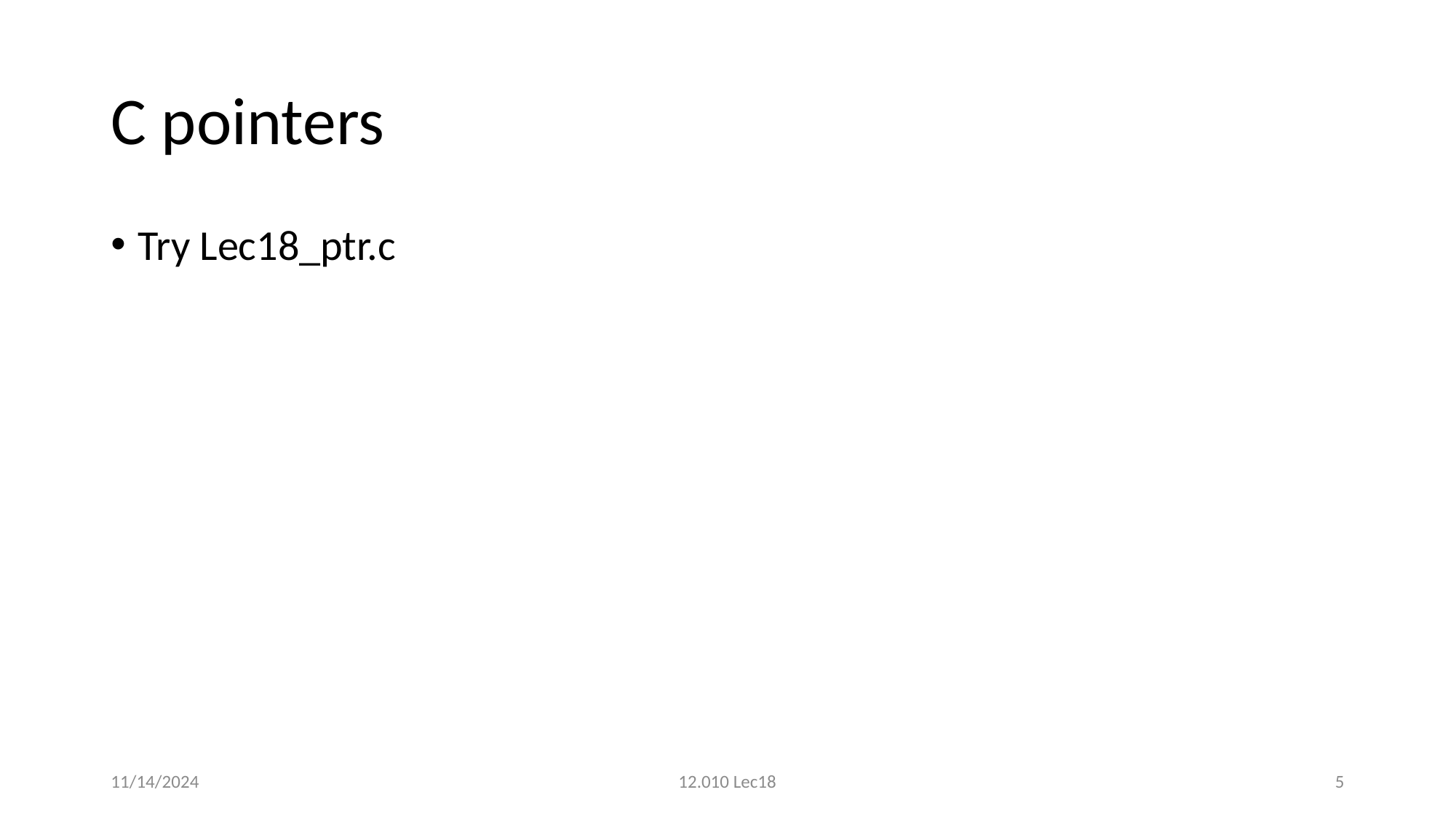

# C pointers
Try Lec18_ptr.c

11/14/2024
12.010 Lec18
5